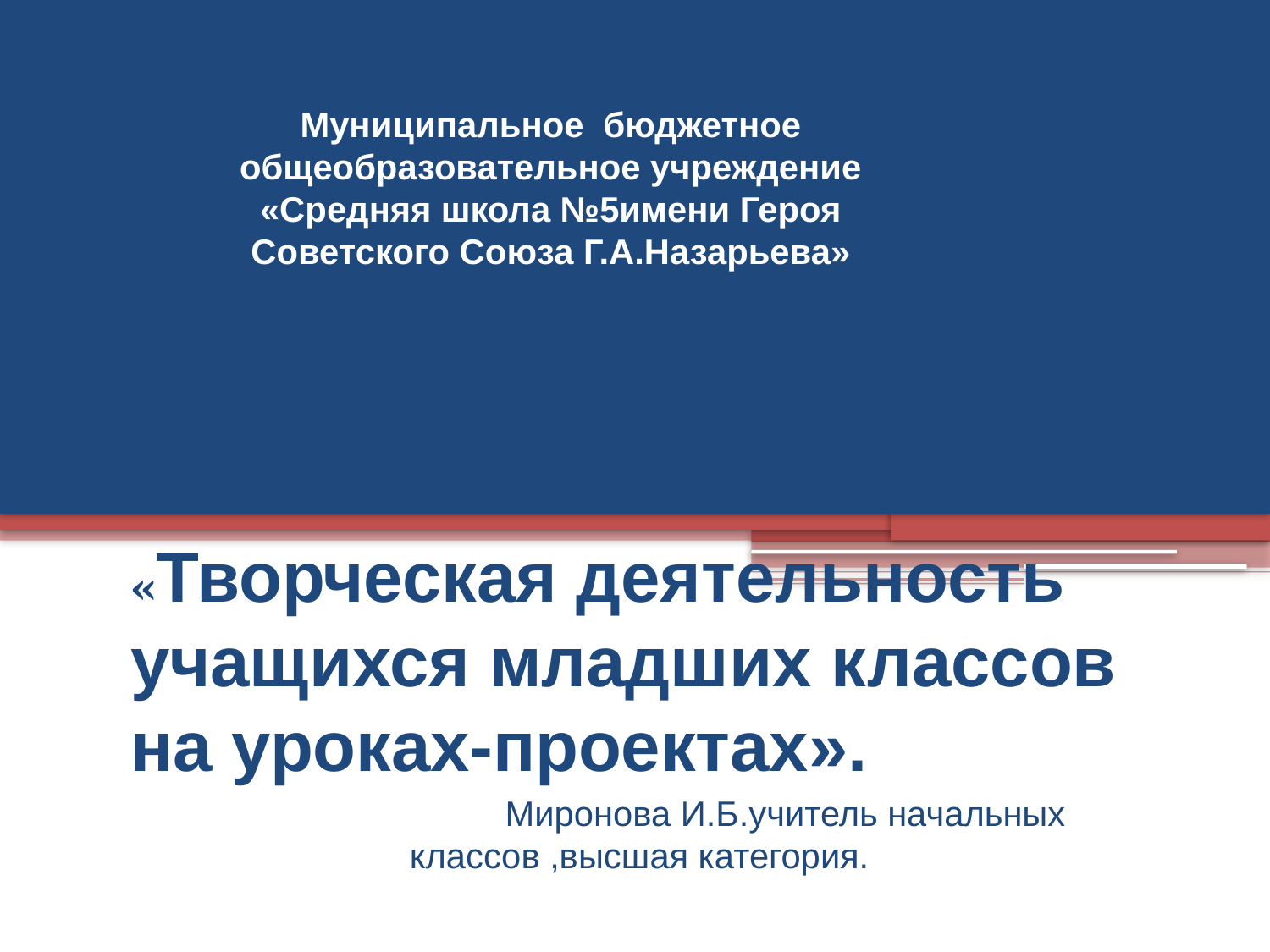

# Муниципальное  бюджетное общеобразовательное учреждение «Средняя школа №5имени Героя Советского Союза Г.А.Назарьева»
«Творческая деятельность  учащихся младших классов на уроках-проектах».
                                  Миронова И.Б.учитель начальных     классов ,высшая категория.